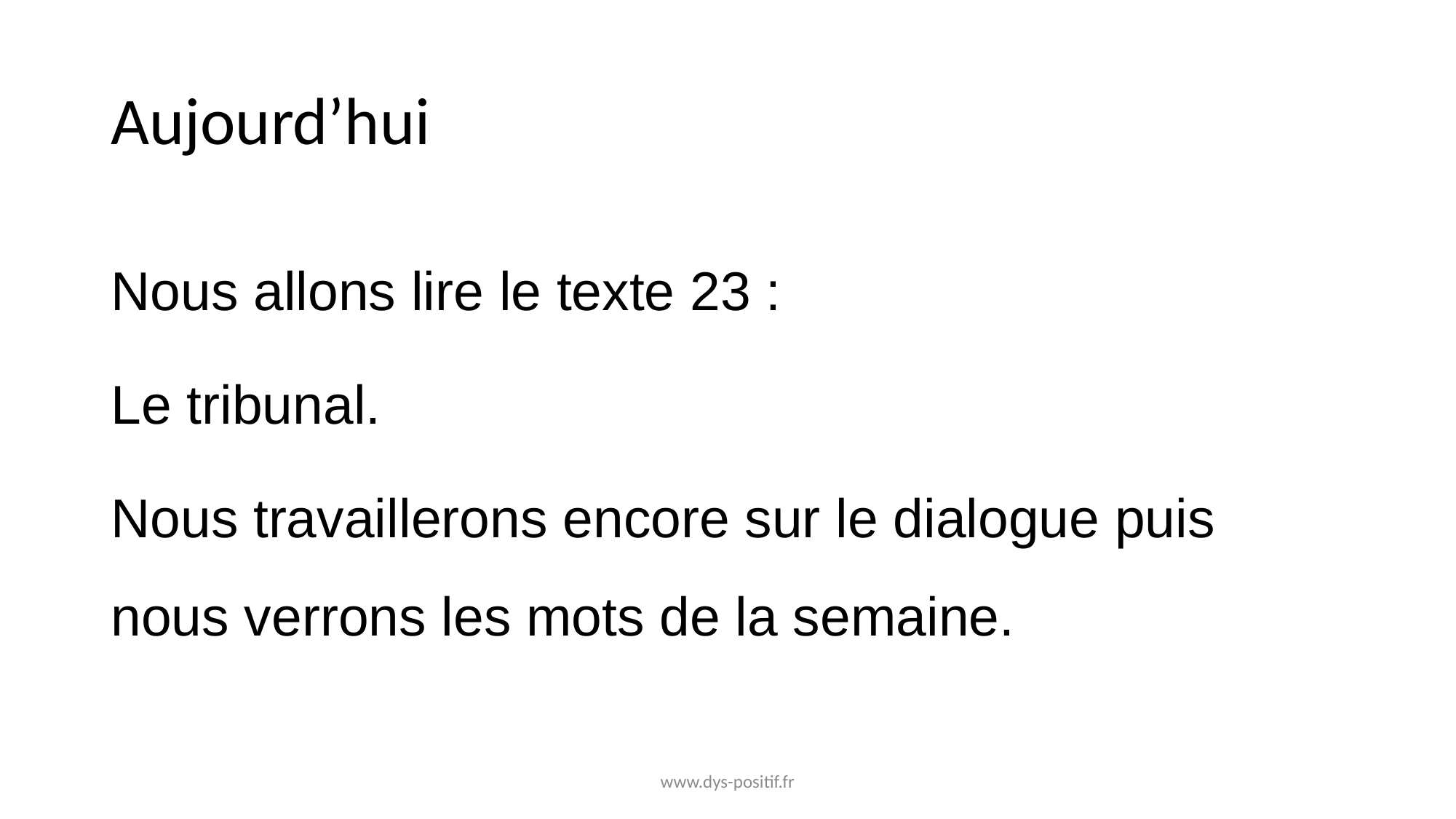

# Aujourd’hui
Nous allons lire le texte 23 :
Le tribunal.
Nous travaillerons encore sur le dialogue puis nous verrons les mots de la semaine.

www.dys-positif.fr